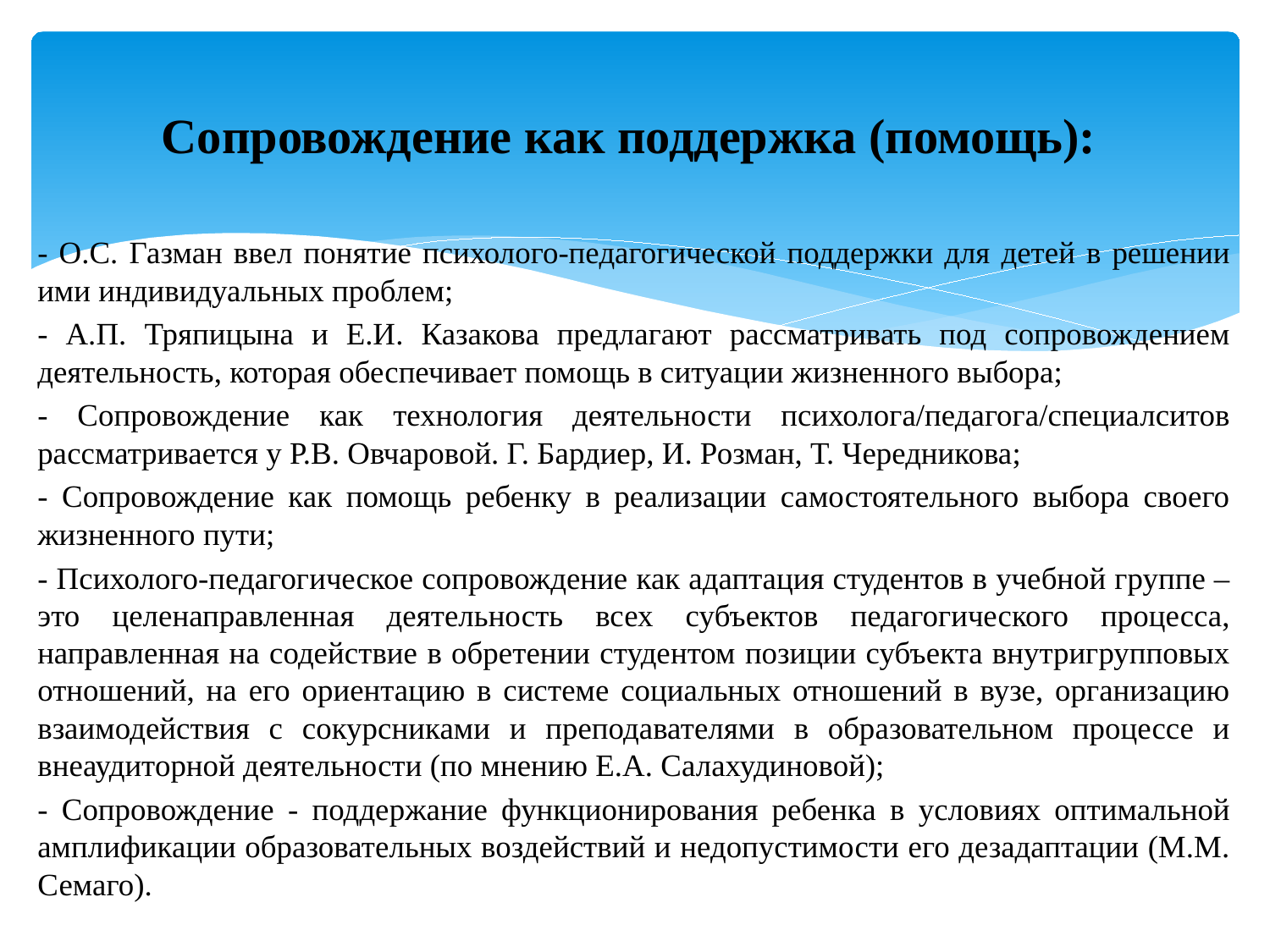

# Сопровождение как поддержка (помощь):
- О.С. Газман ввел понятие психолого-педагогической поддержки для детей в решении ими индивидуальных проблем;
- А.П. Тряпицына и Е.И. Казакова предлагают рассматривать под сопровождением деятельность, которая обеспечивает помощь в ситуации жизненного выбора;
- Сопровождение как технология деятельности психолога/педагога/специалситов рассматривается у Р.В. Овчаровой. Г. Бардиер, И. Розман, Т. Чередникова;
- Сопровождение как помощь ребенку в реализации самостоятельного выбора своего жизненного пути;
- Психолого-педагогическое сопровождение как адаптация студентов в учебной группе – это целенаправленная деятельность всех субъектов педагогического процесса, направленная на содействие в обретении студентом позиции субъекта внутригрупповых отношений, на его ориентацию в системе социальных отношений в вузе, организацию взаимодействия с сокурсниками и преподавателями в образовательном процессе и внеаудиторной деятельности (по мнению Е.А. Салахудиновой);
- Сопровождение - поддержание функционирования ребенка в условиях оптимальной амплификации образовательных воздействий и недопустимости его дезадаптации (М.М. Семаго).